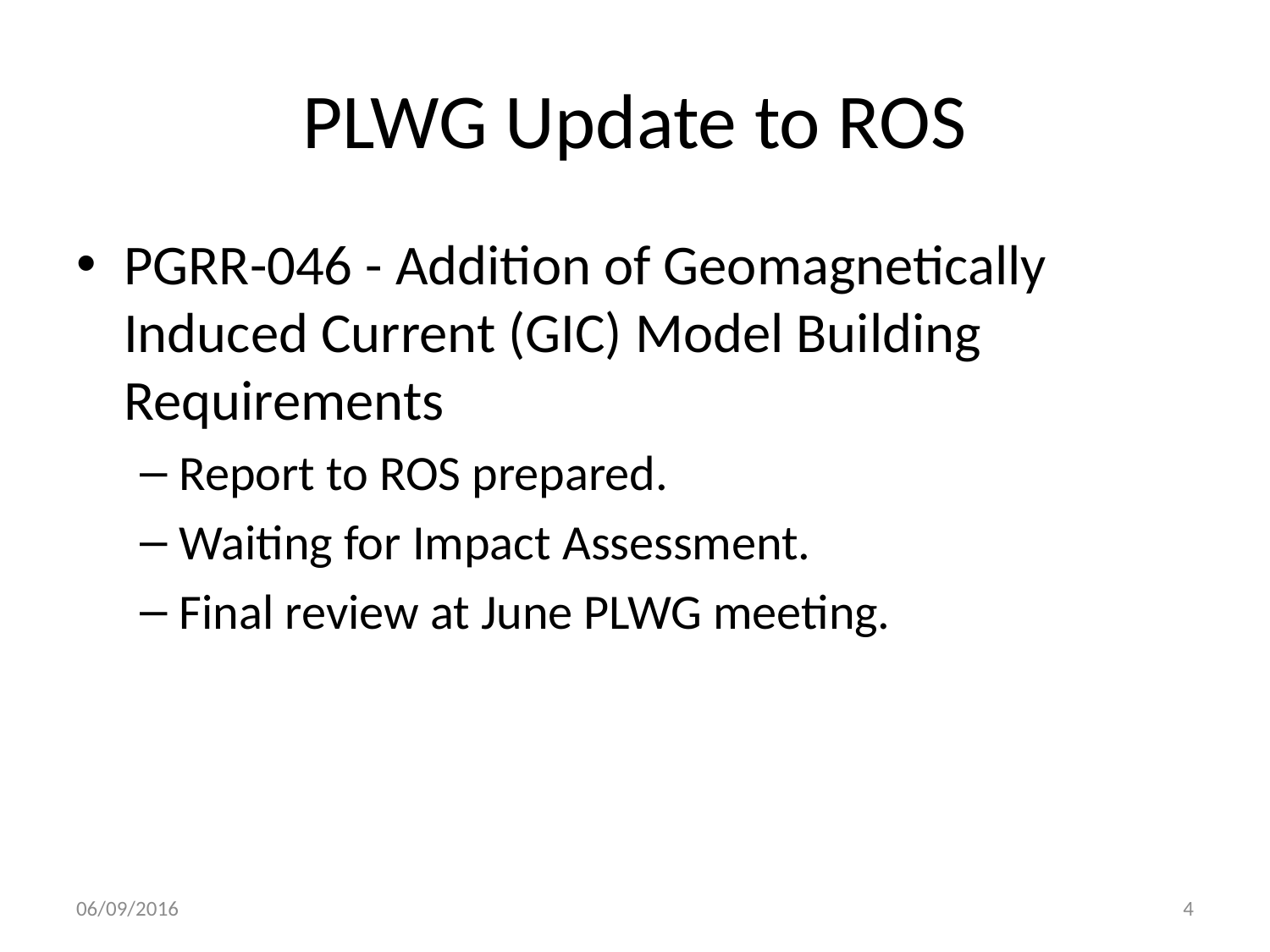

# PLWG Update to ROS
PGRR-046 - Addition of Geomagnetically Induced Current (GIC) Model Building Requirements
Report to ROS prepared.
Waiting for Impact Assessment.
Final review at June PLWG meeting.
06/09/2016
4